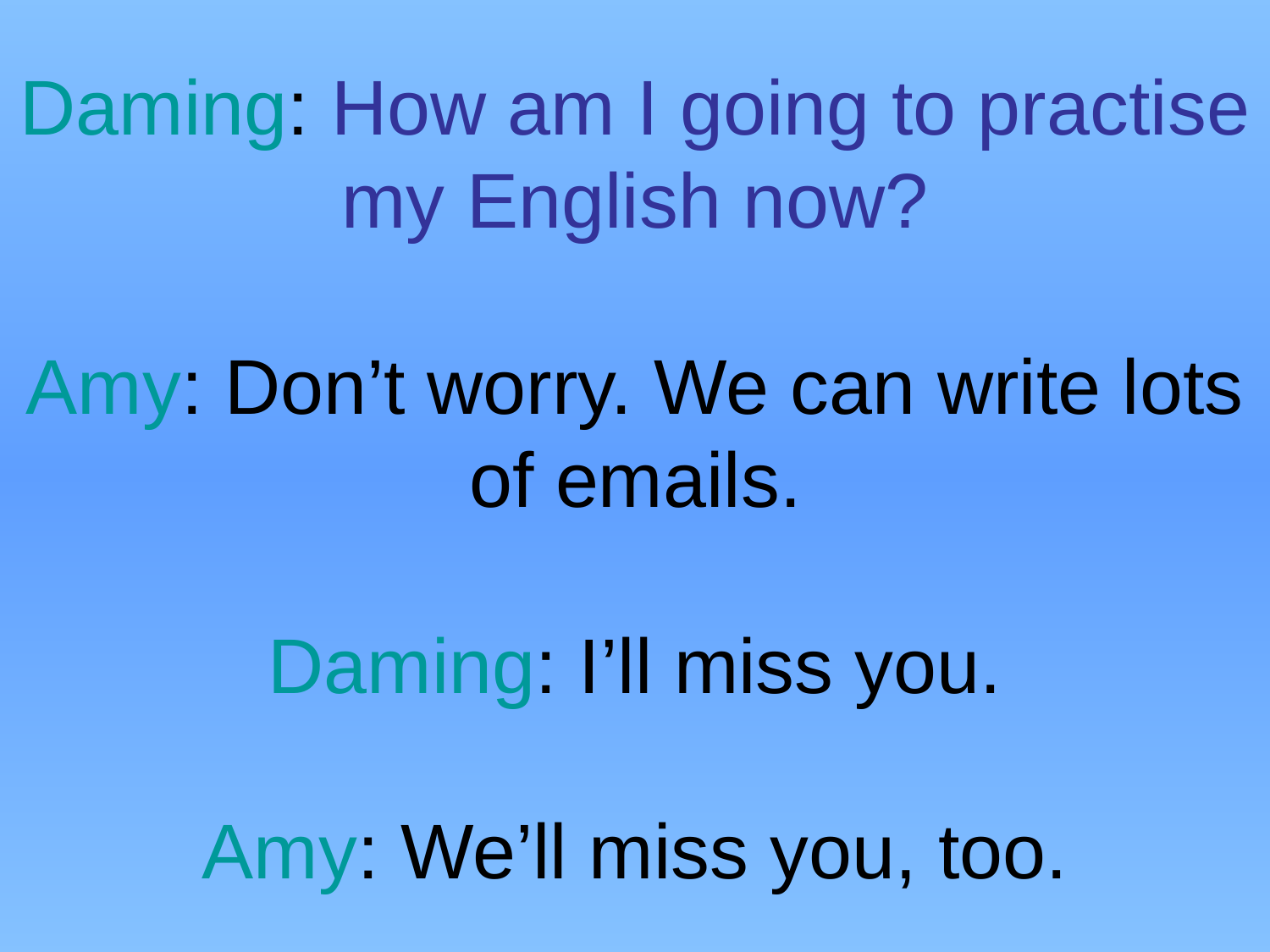

# Daming: How am I going to practise my English now? Amy: Don’t worry. We can write lots of emails. Daming: I’ll miss you. Amy: We’ll miss you, too.